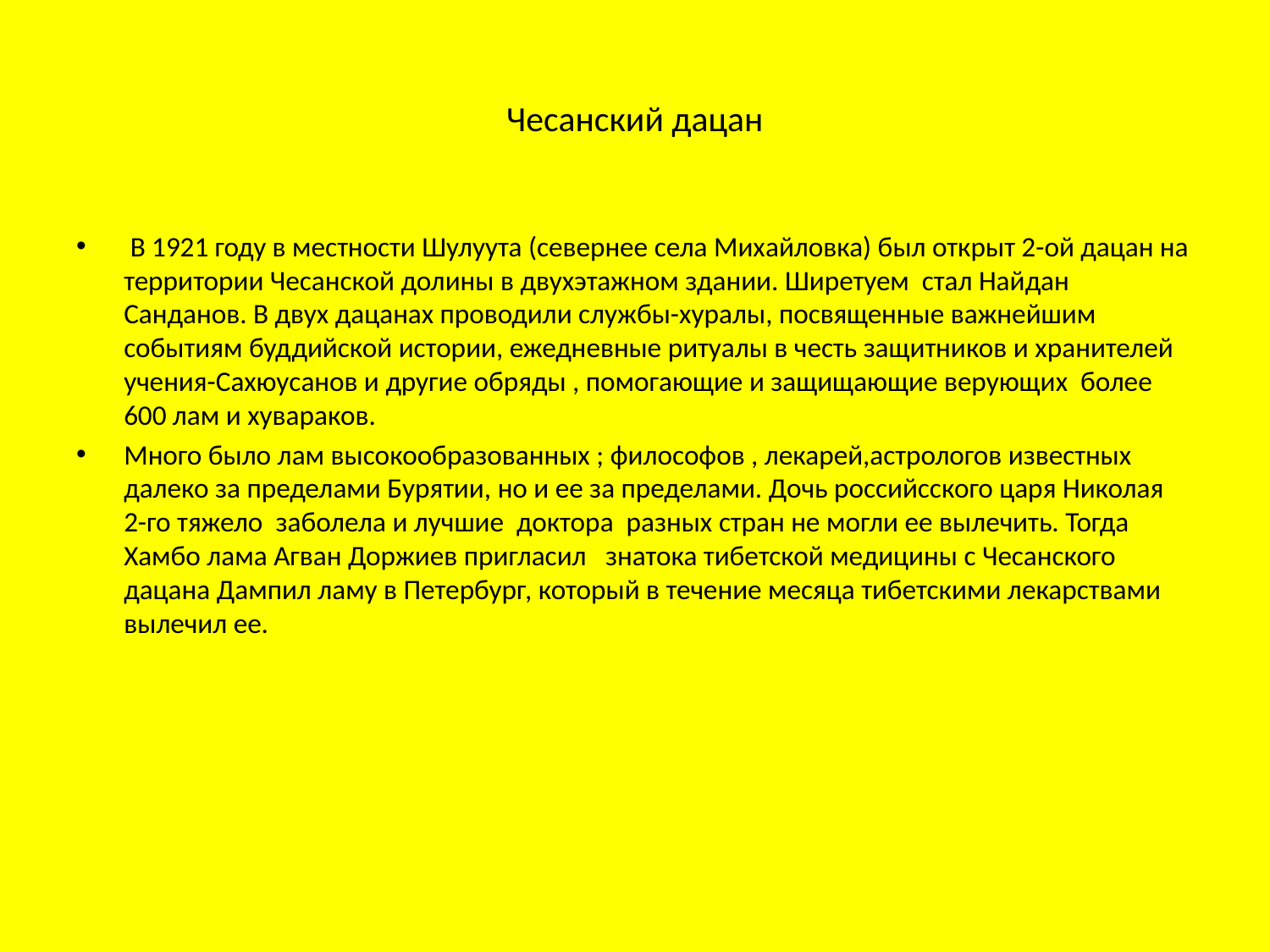

# Чесанский дацан
 В 1921 году в местности Шулуута (севернее села Михайловка) был открыт 2-ой дацан на территории Чесанской долины в двухэтажном здании. Ширетуем  стал Найдан Санданов. В двух дацанах проводили службы-хуралы, посвященные важнейшим событиям буддийской истории, ежедневные ритуалы в честь защитников и хранителей учения-Сахюусанов и другие обряды , помогающие и защищающие верующих  более 600 лам и хувараков.
Много было лам высокообразованных ; философов , лекарей,астрологов известных далеко за пределами Бурятии, но и ее за пределами. Дочь российсского царя Николая 2-го тяжело  заболела и лучшие  доктора  разных стран не могли ее вылечить. Тогда Хамбо лама Агван Доржиев пригласил   знатока тибетской медицины с Чесанского дацана Дампил ламу в Петербург, который в течение месяца тибетскими лекарствами вылечил ее.